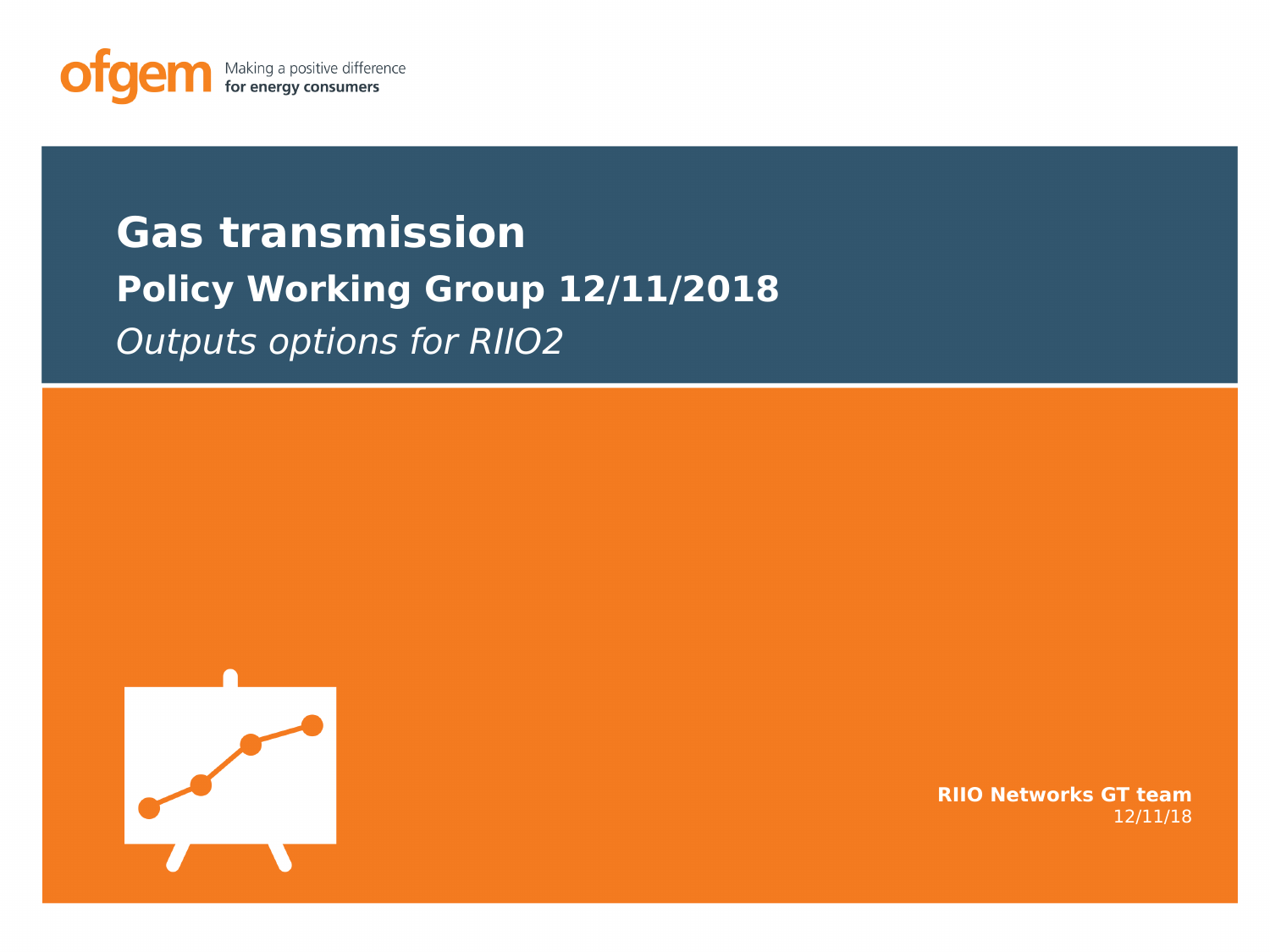

Gas transmission
Policy Working Group 12/11/2018
Outputs options for RIIO2
RIIO Networks GT team
12/11/18